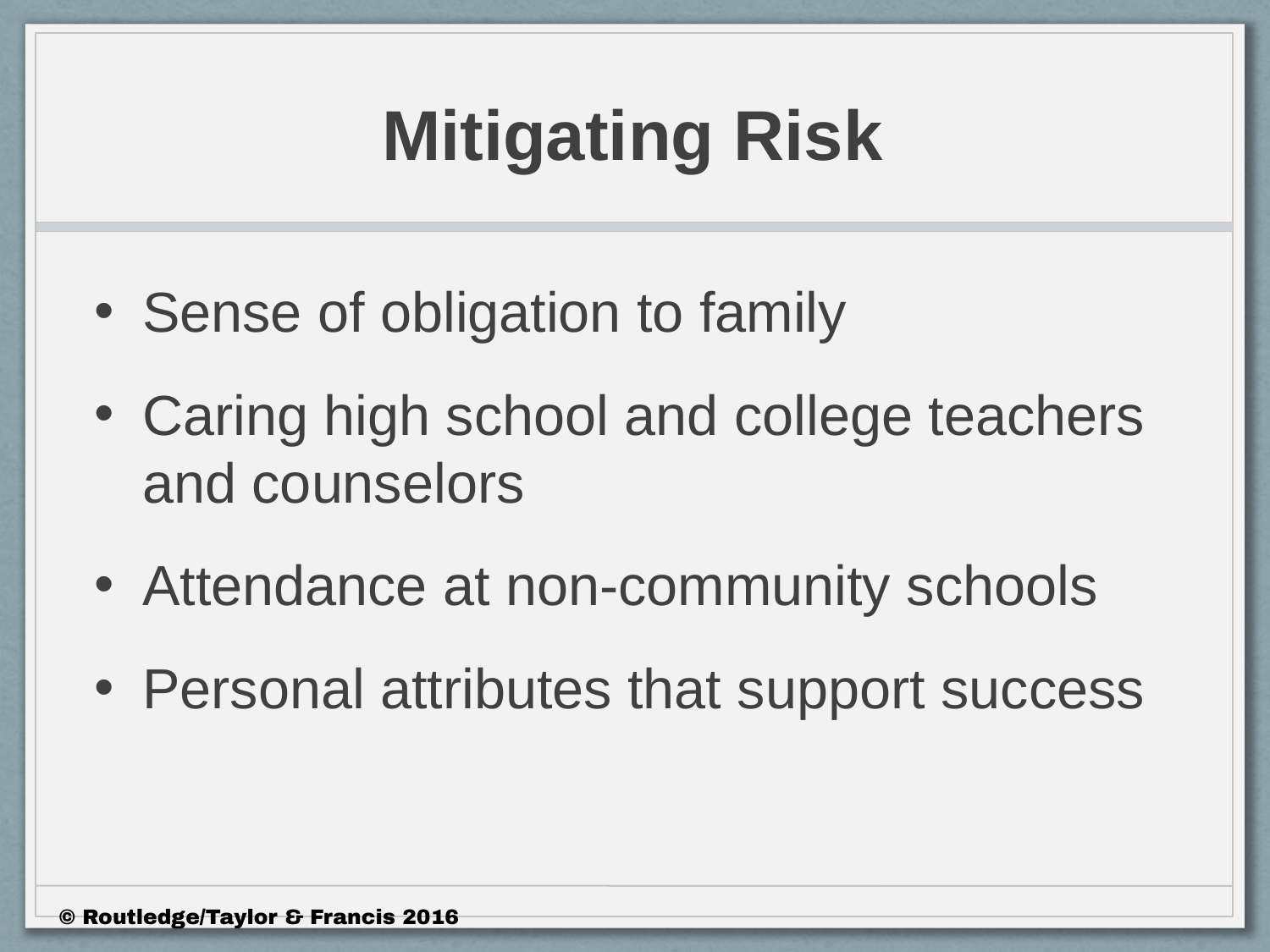

# Mitigating Risk
Sense of obligation to family
Caring high school and college teachers and counselors
Attendance at non-community schools
Personal attributes that support success
© Routledge/Taylor & Francis 2016